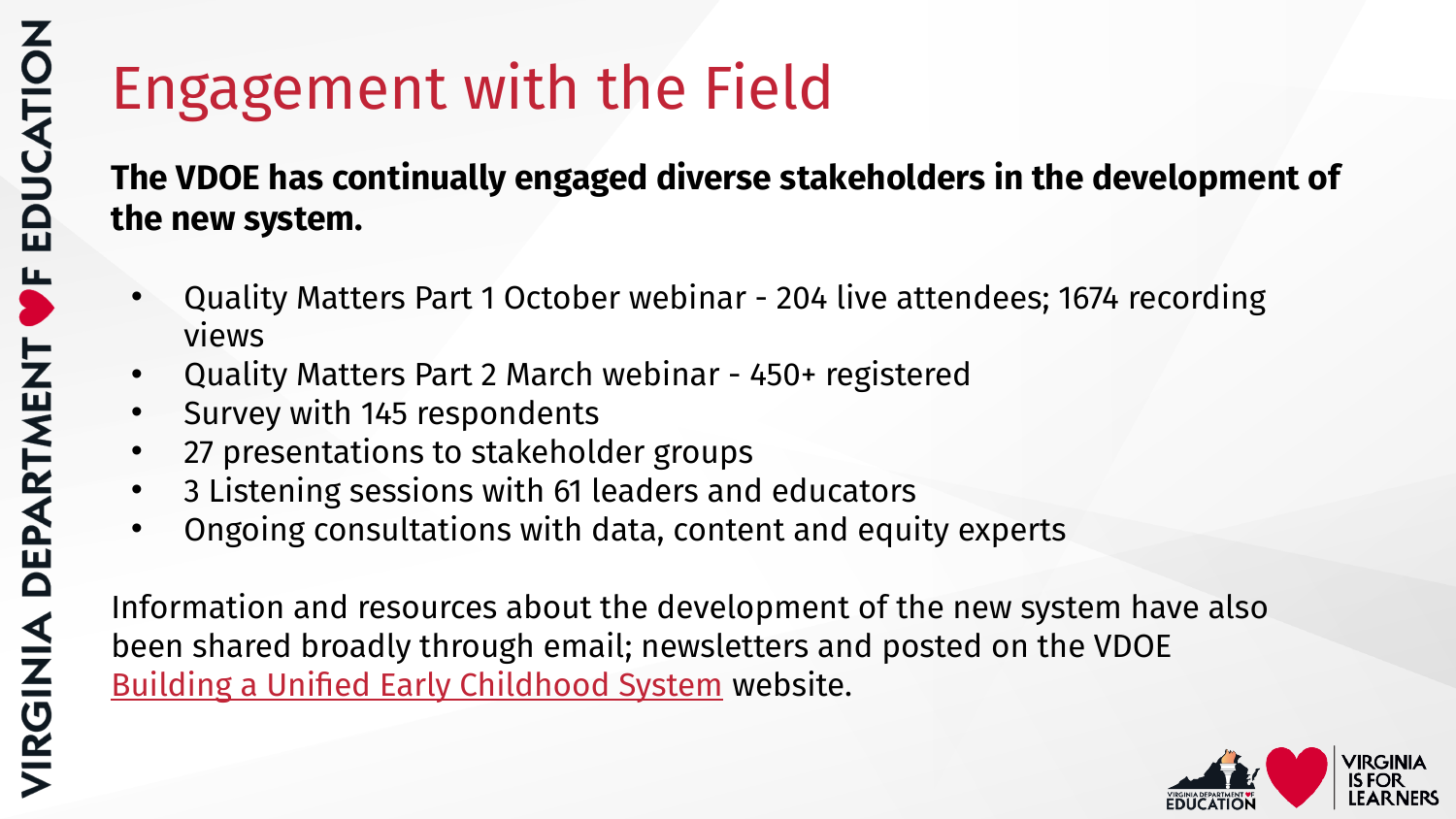

# Engagement with the Field

The VDOE has continually engaged diverse stakeholders in the development of the new system.

Quality Matters Part 1 October webinar - 204 live attendees; 1674 recording views
Quality Matters Part 2 March webinar - 450+ registered
Survey with 145 respondents
27 presentations to stakeholder groups
3 Listening sessions with 61 leaders and educators
Ongoing consultations with data, content and equity experts

Information and resources about the development of the new system have also been shared broadly through email; newsletters and posted on the VDOE Building a Unified Early Childhood System website.